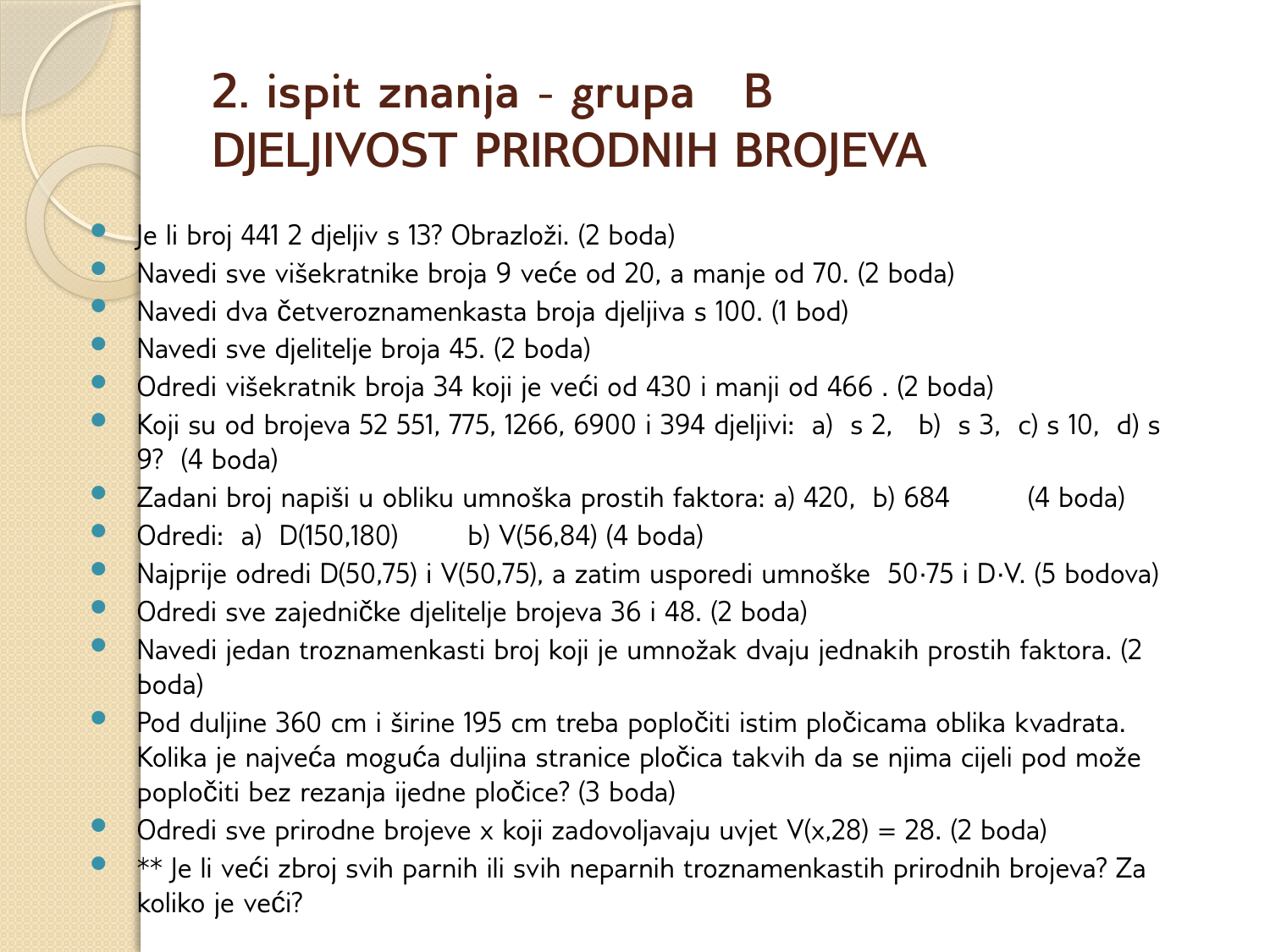

# 2. ispit znanja - grupa   B DJELJIVOST PRIRODNIH BROJEVA

Je li broj 441 2 djeljiv s 13? Obrazloži. (2 boda)
Navedi sve višekratnike broja 9 veće od 20, a manje od 70. (2 boda)
Navedi dva četveroznamenkasta broja djeljiva s 100. (1 bod)
Navedi sve djelitelje broja 45. (2 boda)
Odredi višekratnik broja 34 koji je veći od 430 i manji od 466 . (2 boda)
Koji su od brojeva 52 551, 775, 1266, 6900 i 394 djeljivi:  a)  s 2,   b)  s 3,  c) s 10,  d) s 9?  (4 boda)
Zadani broj napiši u obliku umnoška prostih faktora: a) 420,  b) 684         (4 boda)
Odredi:  a)  D(150,180)        b) V(56,84) (4 boda)
Najprije odredi D(50,75) i V(50,75), a zatim usporedi umnoške  50∙75 i D∙V. (5 bodova)
Odredi sve zajedničke djelitelje brojeva 36 i 48. (2 boda)
Navedi jedan troznamenkasti broj koji je umnožak dvaju jednakih prostih faktora. (2 boda)
Pod duljine 360 cm i širine 195 cm treba popločiti istim pločicama oblika kvadrata. Kolika je najveća moguća duljina stranice pločica takvih da se njima cijeli pod može popločiti bez rezanja ijedne pločice? (3 boda)
Odredi sve prirodne brojeve x koji zadovoljavaju uvjet V(x,28) = 28. (2 boda)
** Je li veći zbroj svih parnih ili svih neparnih troznamenkastih prirodnih brojeva? Za koliko je veći?